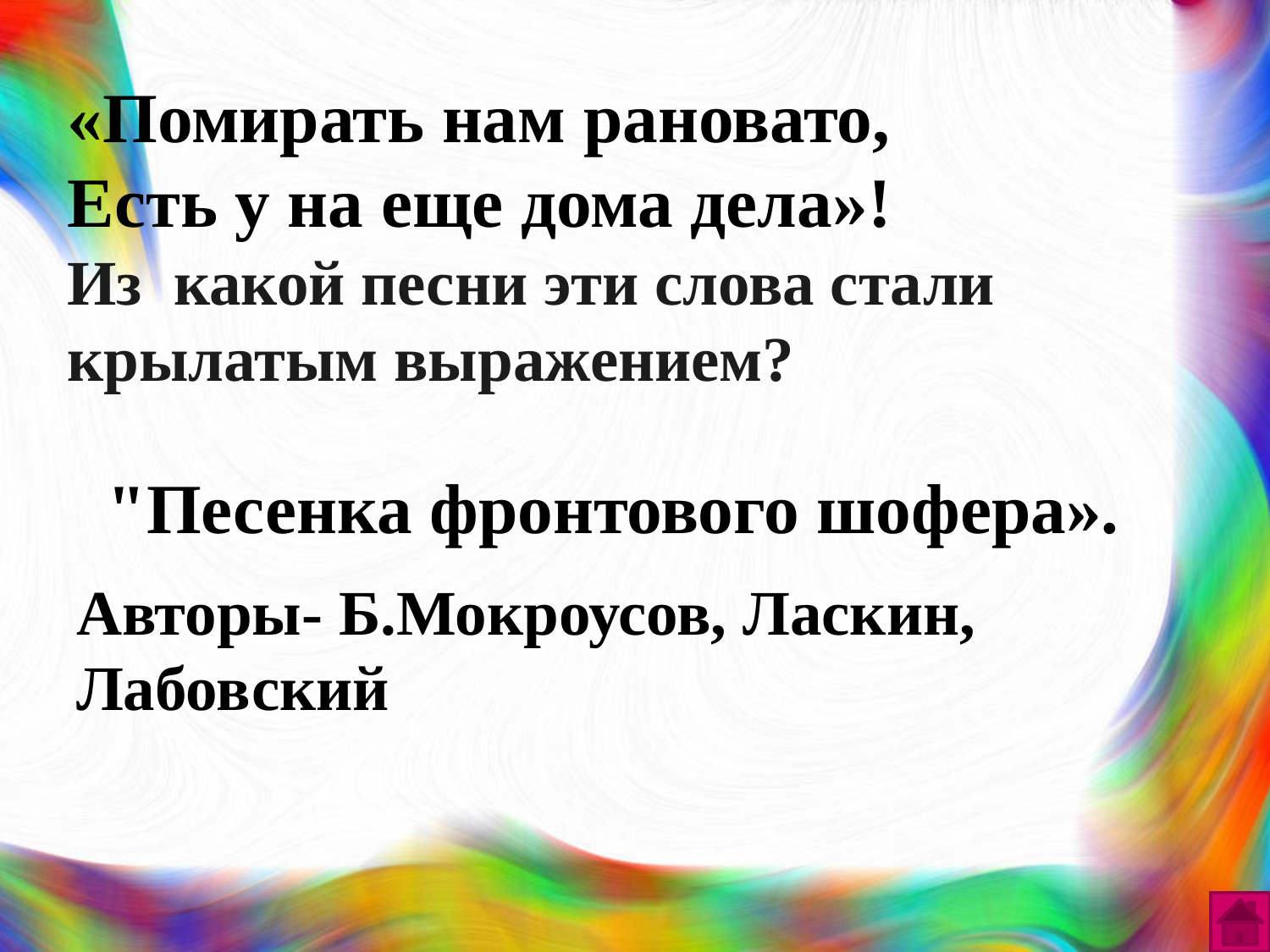

«Помирать нам рановато,
Есть у на еще дома дела»!
Из  какой песни эти слова стали крылатым выражением?
"Песенка фронтового шофера».

| Авторы- Б.Мокроусов, Ласкин, Лабовский |
| --- |